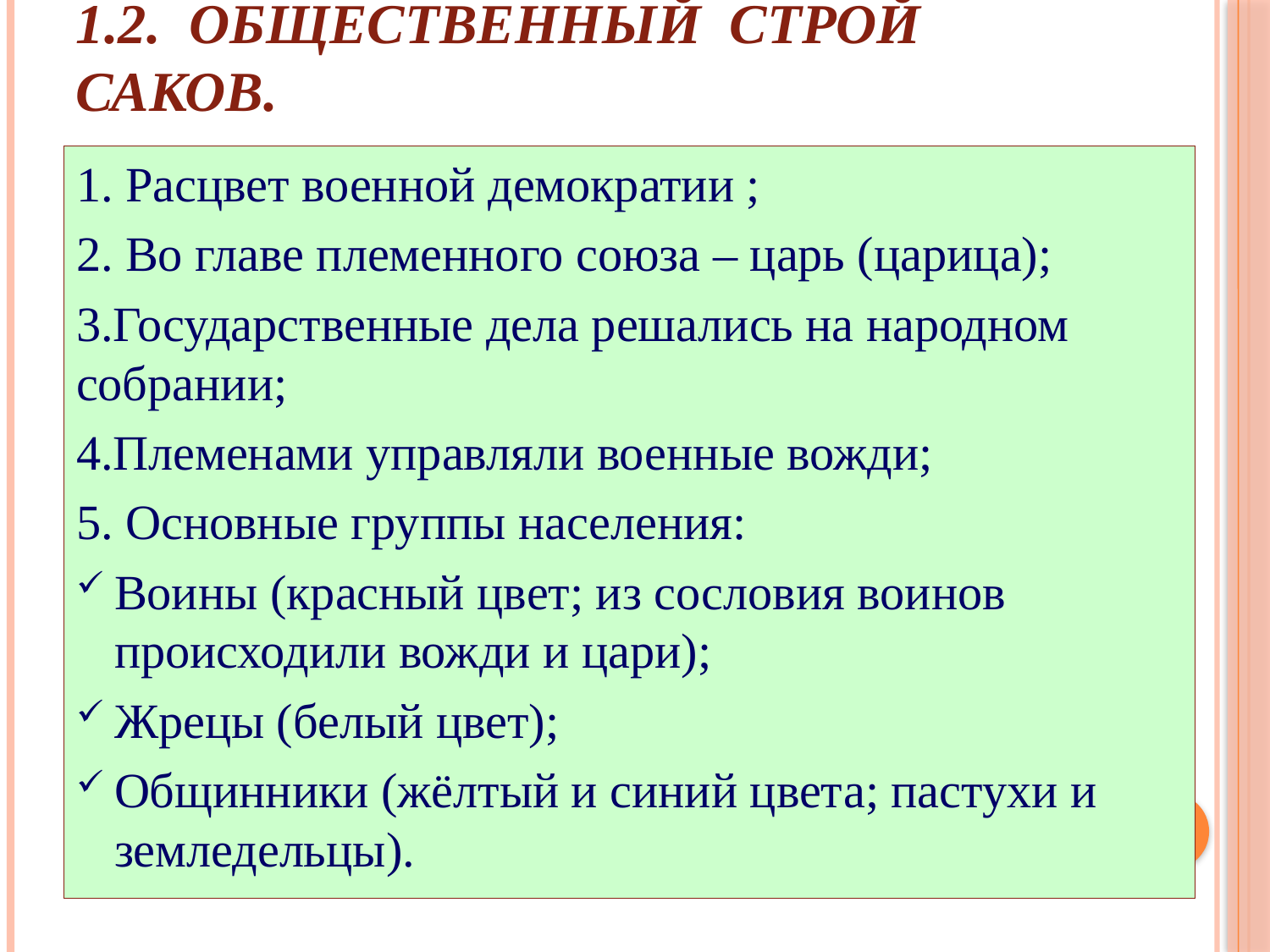

# 1.2.  Общественный  строй  саков.
1. Расцвет военной демократии ;
2. Во главе племенного союза – царь (царица);
3.Государственные дела решались на народном собрании;
4.Племенами управляли военные вожди;
5. Основные группы населения:
Воины (красный цвет; из сословия воинов происходили вожди и цари);
Жрецы (белый цвет);
Общинники (жёлтый и синий цвета; пастухи и земледельцы).